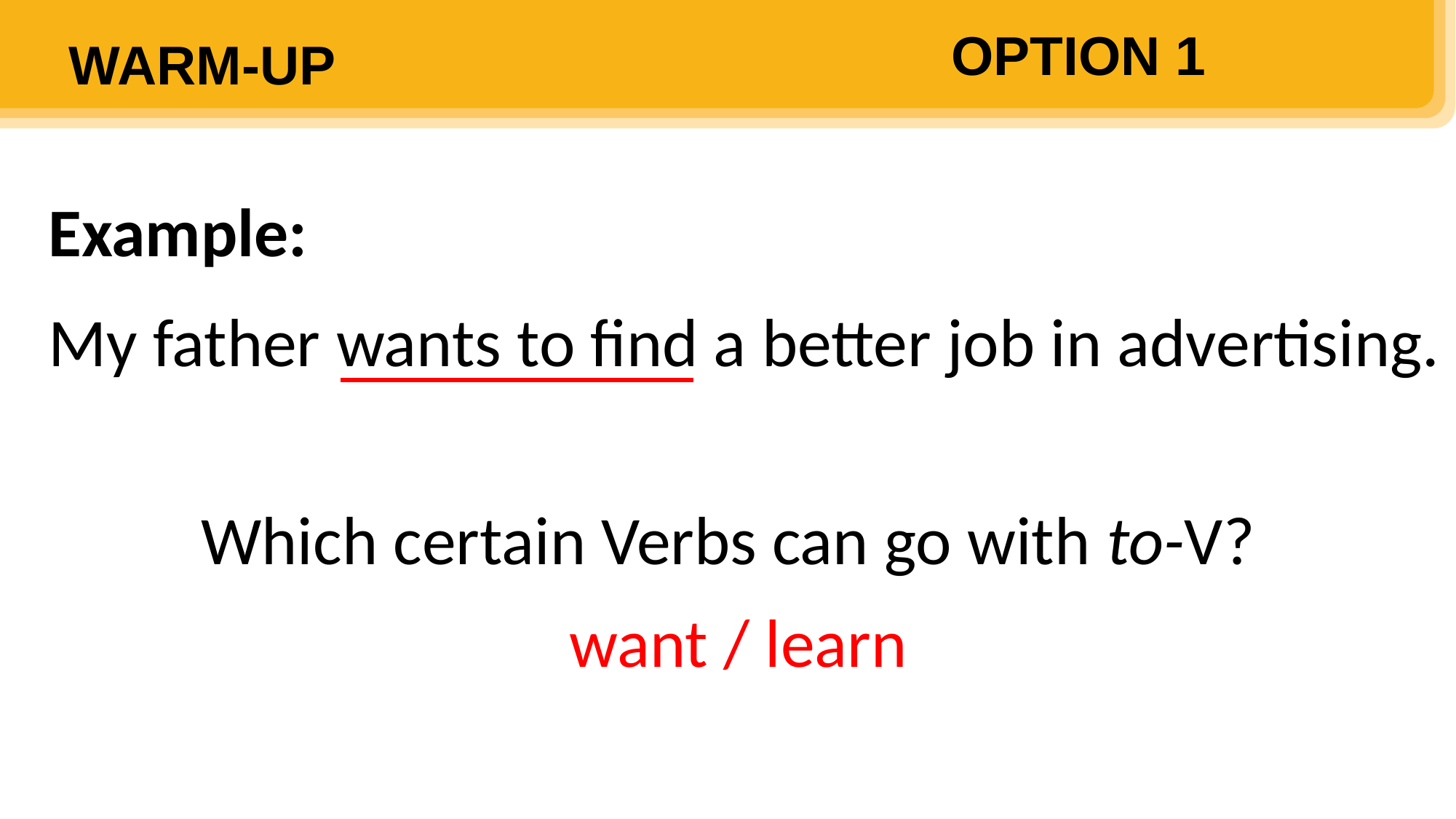

OPTION 1
WARM-UP
Example:
My father wants to find a better job in advertising.
Which certain Verbs can go with to-V?
want / learn